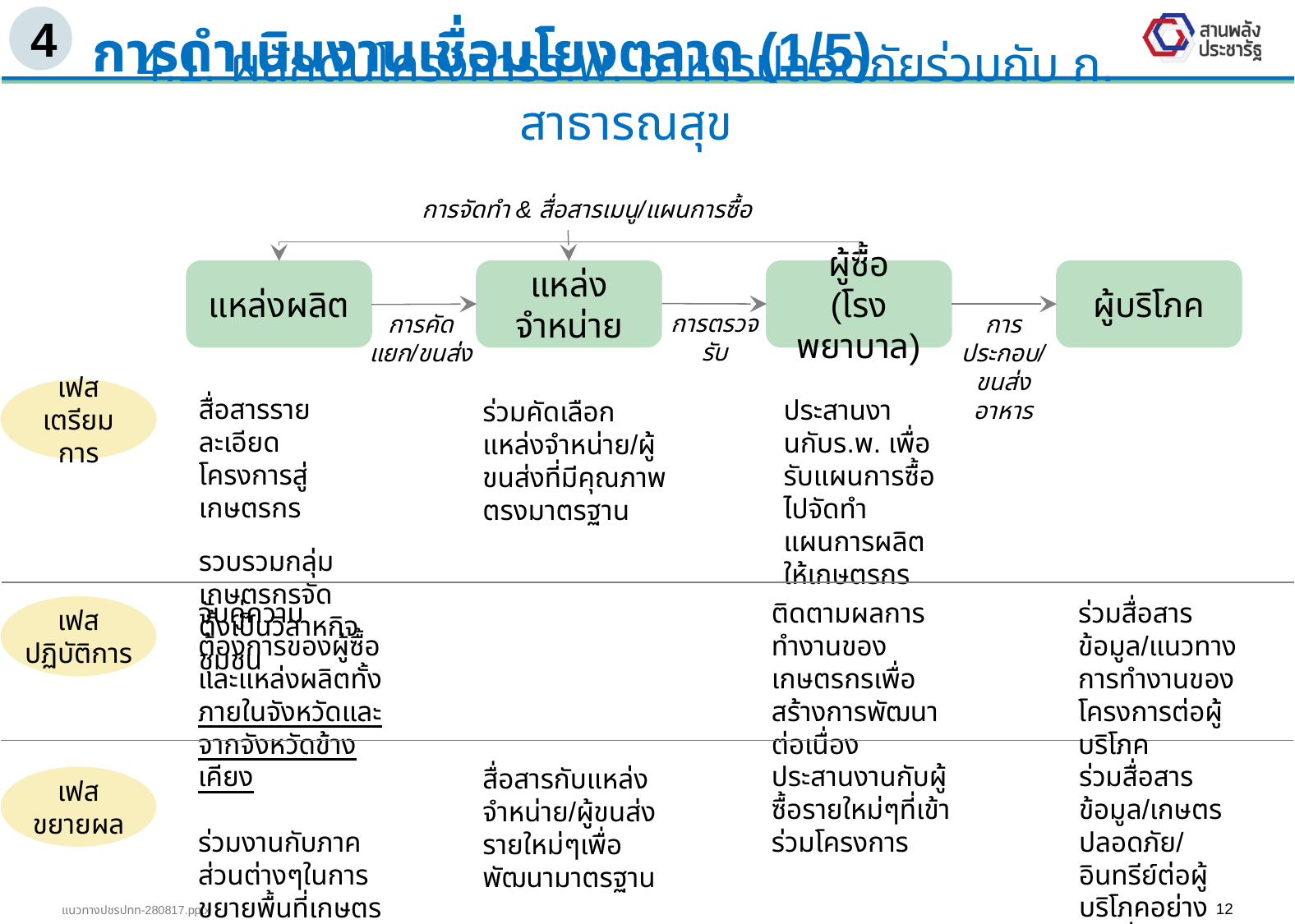

# การดำเนินงานเชื่อมโยงตลาด (1/5)
4
4.1. ผลักดันโครงการร.พ. อาหารปลอดภัยร่วมกับ ก. สาธารณสุข
การจัดทำ & สื่อสารเมนู/แผนการซื้อ
แหล่งผลิต
แหล่งจำหน่าย
ผู้ซื้อ
(โรงพยาบาล)
ผู้บริโภค
การตรวจรับ
การคัดแยก/ขนส่ง
การประกอบ/
ขนส่งอาหาร
สื่อสารรายละเอียดโครงการสู่เกษตรกร

รวบรวมกลุ่มเกษตรกรจัดตั้งเป็นวิสาหกิจชุมชน
เฟสเตรียมการ
ประสานงานกับร.พ. เพื่อรับแผนการซื้อไปจัดทำแผนการผลิตให้เกษตรกร
ร่วมคัดเลือกแหล่งจำหน่าย/ผู้ขนส่งที่มีคุณภาพตรงมาตรฐาน
จับคู่ความต้องการของผู้ซื้อและแหล่งผลิตทั้งภายในจังหวัดและจากจังหวัดข้างเคียง

ร่วมงานกับภาคส่วนต่างๆในการขยายพื้นที่เกษตรปลอดภัย/อินทรีย์
ติดตามผลการทำงานของเกษตรกรเพื่อสร้างการพัฒนาต่อเนื่อง
ร่วมสื่อสารข้อมูล/แนวทางการทำงานของโครงการต่อผู้บริโภค
เฟส ปฏิบัติการ
ประสานงานกับผู้ซื้อรายใหม่ๆที่เข้าร่วมโครงการ
ร่วมสื่อสารข้อมูล/เกษตรปลอดภัย/อินทรีย์ต่อผู้บริโภคอย่างต่อเนื่อง
สื่อสารกับแหล่งจำหน่าย/ผู้ขนส่งรายใหม่ๆเพื่อพัฒนามาตรฐาน
เฟส
ขยายผล